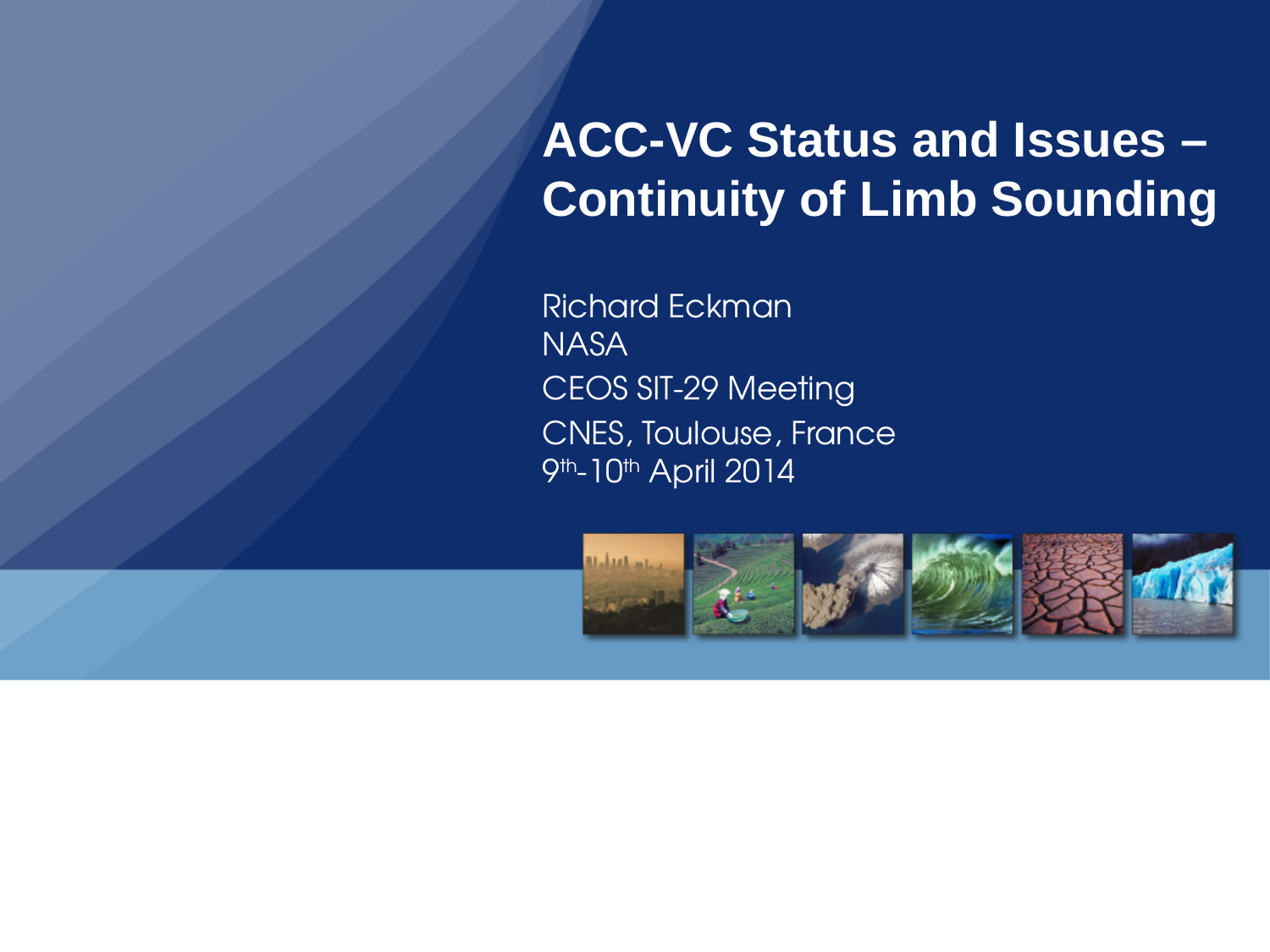

# ACC-VC Status and Issues – Continuity of Limb Sounding
Richard Eckman
NASA
CEOS SIT-29 Meeting
CNES, Toulouse, France
9th-10th April 2014